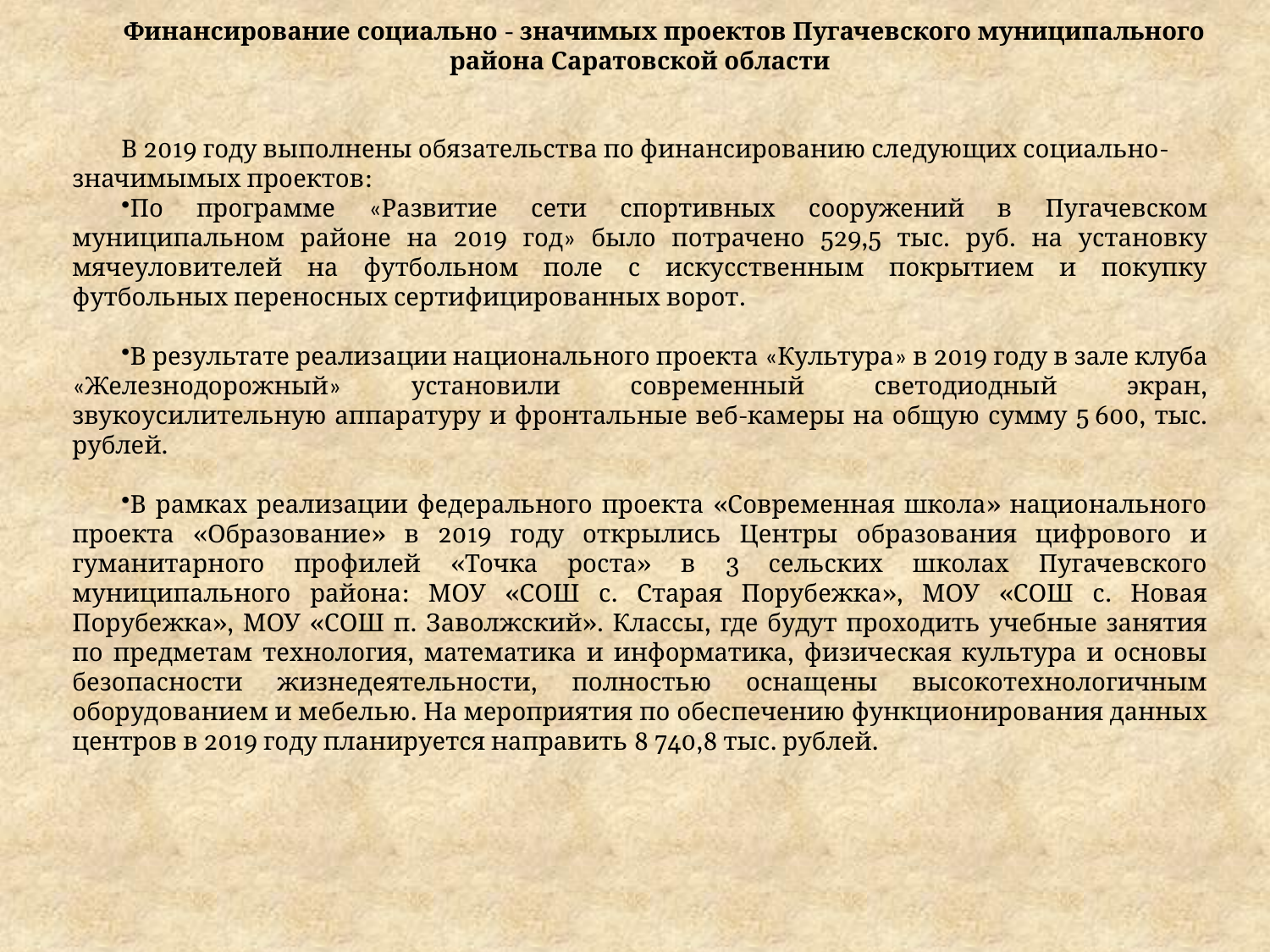

Финансирование социально - значимых проектов Пугачевского муниципального района Саратовской области

В 2019 году выполнены обязательства по финансированию следующих социально-значимымых проектов:
По программе «Развитие сети спортивных сооружений в Пугачевском муниципальном районе на 2019 год» было потрачено 529,5 тыс. руб. на установку мячеуловителей на футбольном поле с искусственным покрытием и покупку футбольных переносных сертифицированных ворот.

В результате реализации национального проекта «Культура» в 2019 году в зале клуба «Железнодорожный» установили современный светодиодный экран, звукоусилительную аппаратуру и фронтальные веб-камеры на общую сумму 5 600, тыс. рублей.

В рамках реализации федерального проекта «Современная школа» национального проекта «Образование» в 2019 году открылись Центры образования цифрового и гуманитарного профилей «Точка роста» в 3 сельских школах Пугачевского муниципального района: МОУ «СОШ с. Старая Порубежка», МОУ «СОШ с. Новая Порубежка», МОУ «СОШ п. Заволжский». Классы, где будут проходить учебные занятия по предметам технология, математика и информатика, физическая культура и основы безопасности жизнедеятельности, полностью оснащены высокотехнологичным оборудованием и мебелью. На мероприятия по обеспечению функционирования данных центров в 2019 году планируется направить 8 740,8 тыс. рублей.